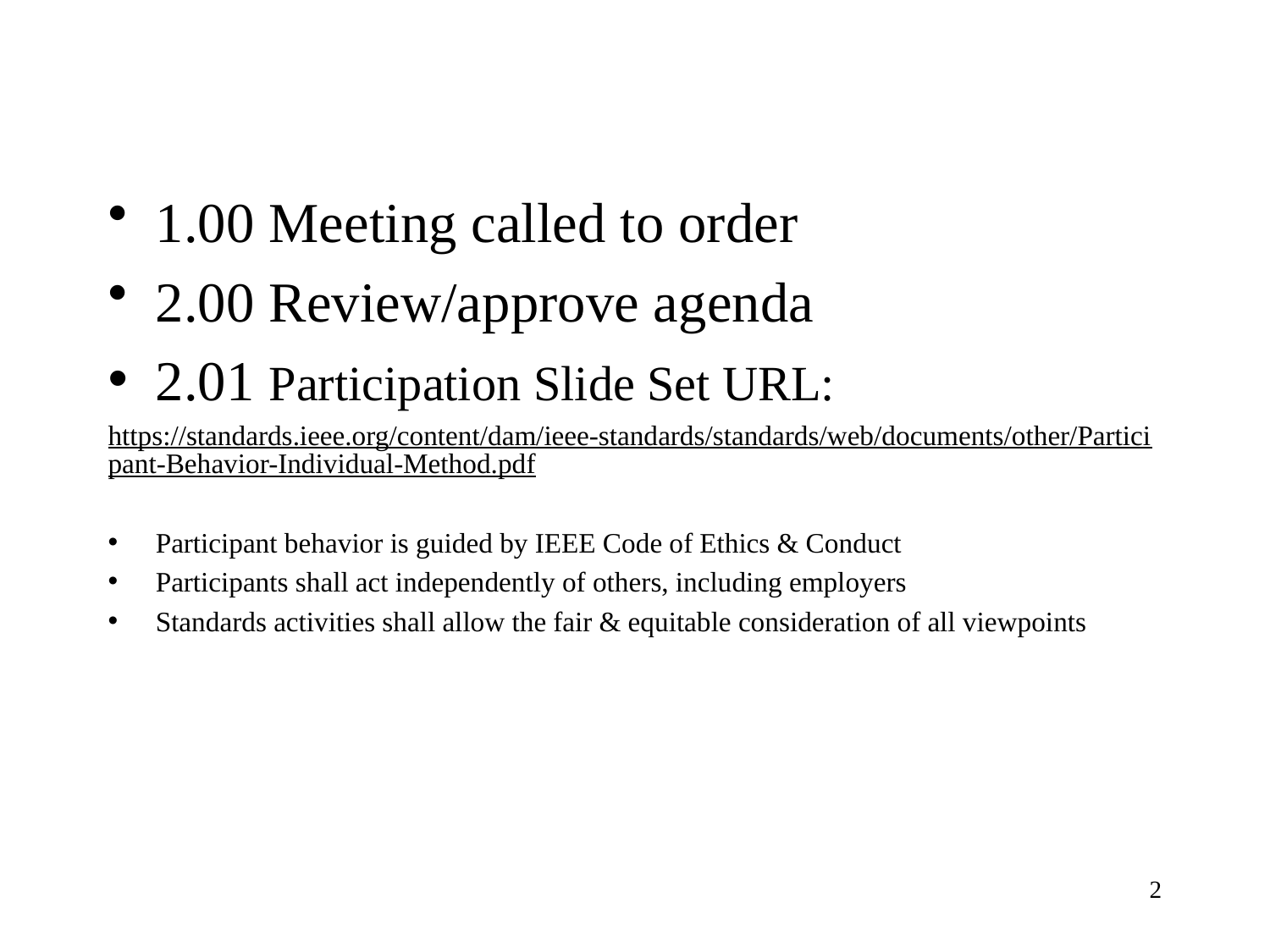

1.00 Meeting called to order
2.00 Review/approve agenda
2.01 Participation Slide Set URL:
https://standards.ieee.org/content/dam/ieee-standards/standards/web/documents/other/Participant-Behavior-Individual-Method.pdf

Participant behavior is guided by IEEE Code of Ethics & Conduct
Participants shall act independently of others, including employers
Standards activities shall allow the fair & equitable consideration of all viewpoints
2